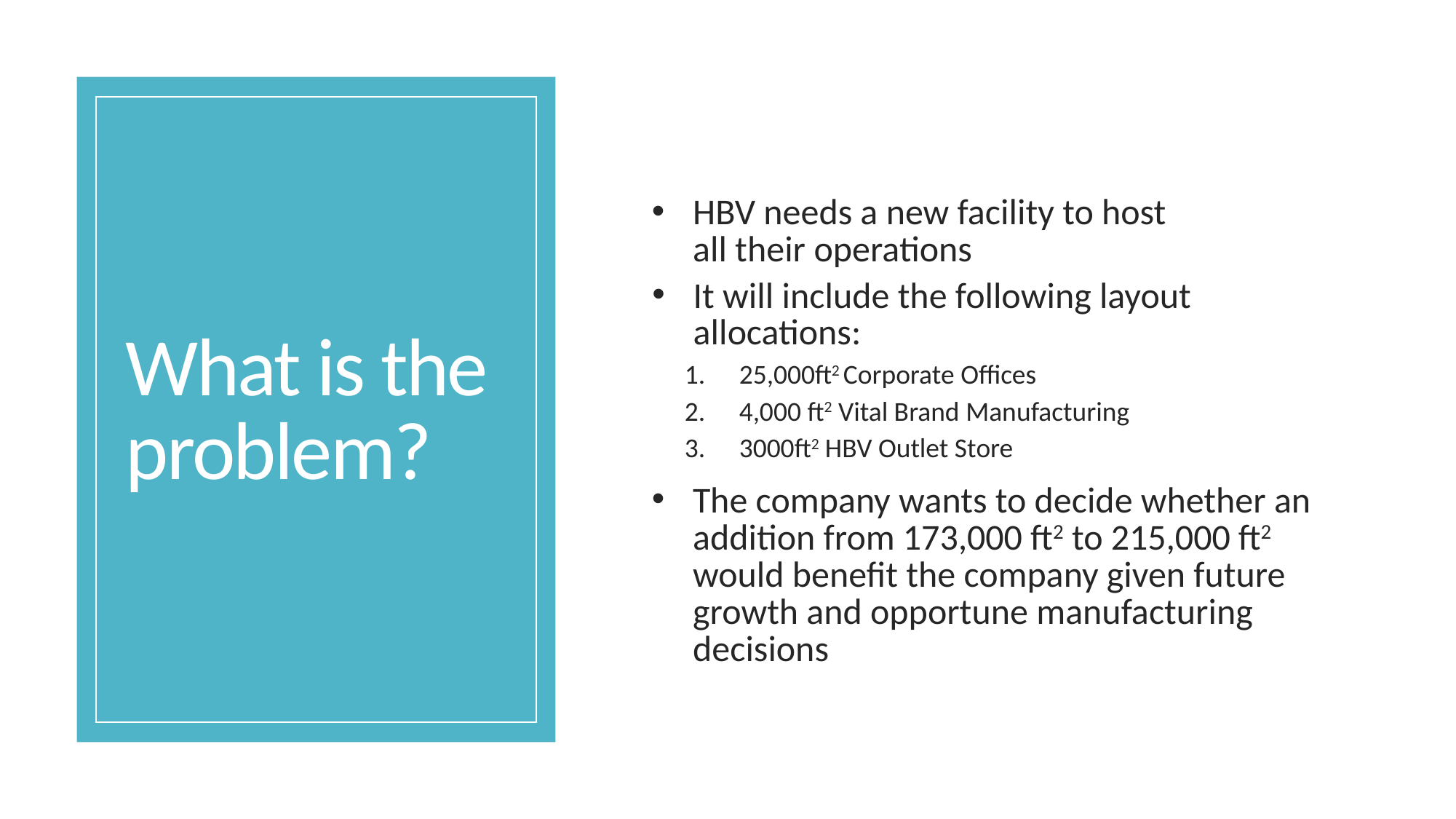

# What is the problem?
HBV needs a new facility to host all their operations
It will include the following layout allocations:
25,000ft2 Corporate Offices
4,000 ft2 Vital Brand Manufacturing
3000ft2 HBV Outlet Store
The company wants to decide whether an addition from 173,000 ft2 to 215,000 ft2 would benefit the company given future growth and opportune manufacturing decisions